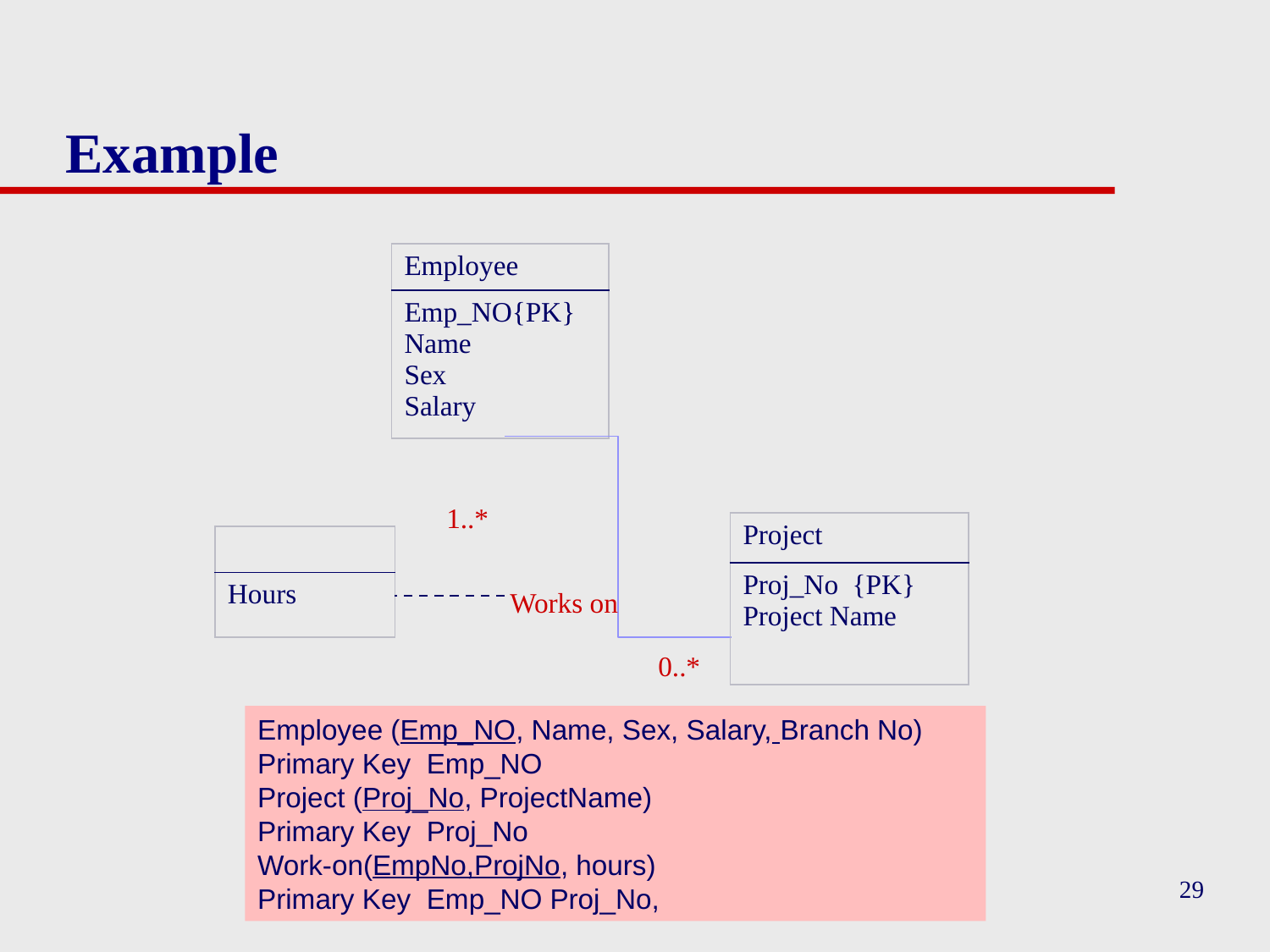

# Example
| Employee |
| --- |
| Emp\_NO{PK} Name Sex Salary |
1..*
| Project |
| --- |
| Proj\_No {PK} Project Name |
|  |
| --- |
| Hours |
Works on
0..*
Employee (Emp_NO, Name, Sex, Salary, Branch No)
Primary Key  Emp_NO
Project (Proj_No, ProjectName)
Primary Key  Proj_No
Work-on(EmpNo,ProjNo, hours)
Primary Key  Emp_NO Proj_No,
29
Pearson Education © 2009